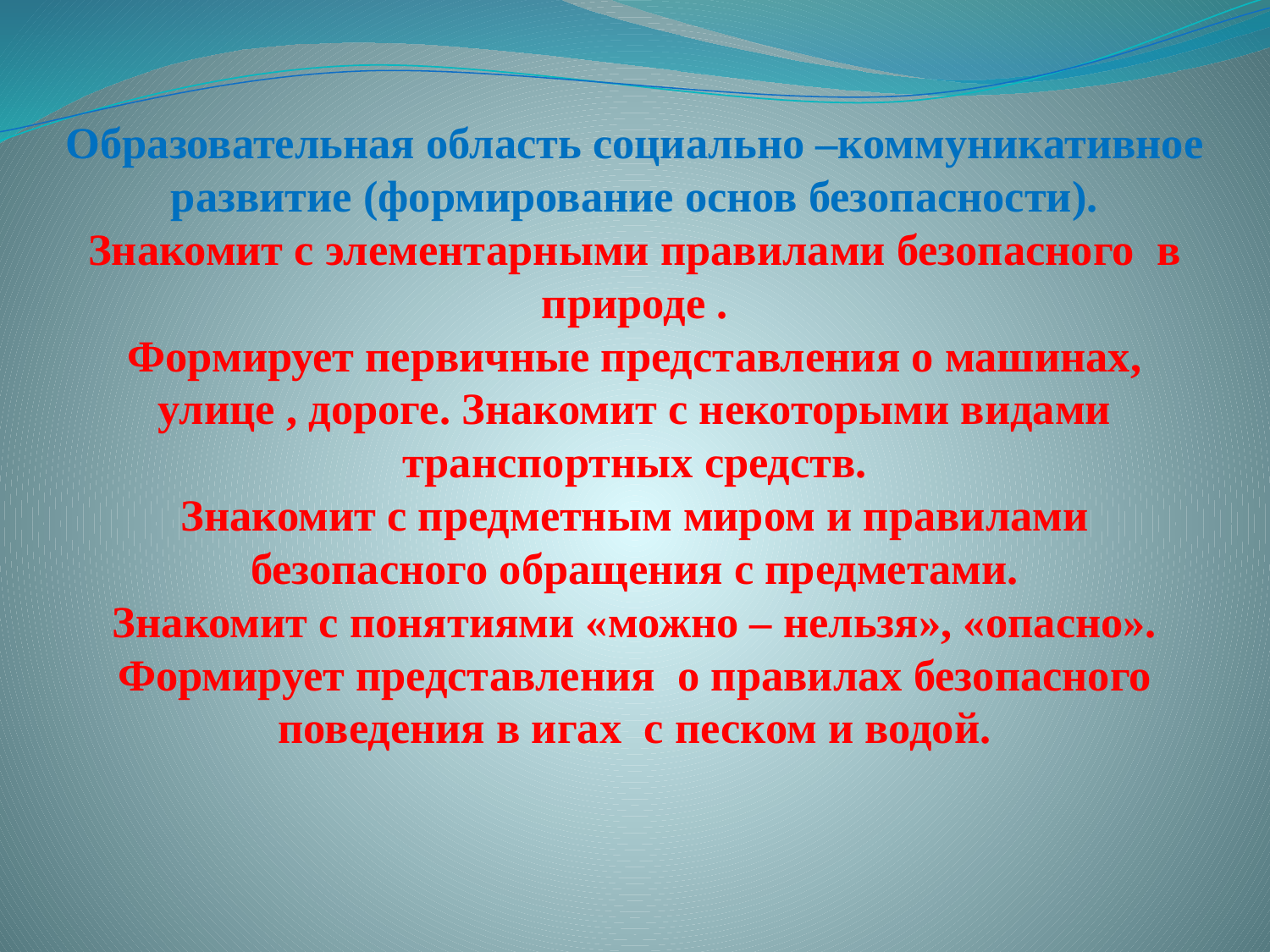

# Образовательная область социально –коммуникативное развитие (формирование основ безопасности). Знакомит с элементарными правилами безопасного  в природе . Формирует первичные представления о машинах, улице , дороге. Знакомит с некоторыми видами транспортных средств. Знакомит с предметным миром и правилами безопасного обращения с предметами. Знакомит с понятиями «можно – нельзя», «опасно». Формирует представления  о правилах безопасного поведения в игах  с песком и водой.